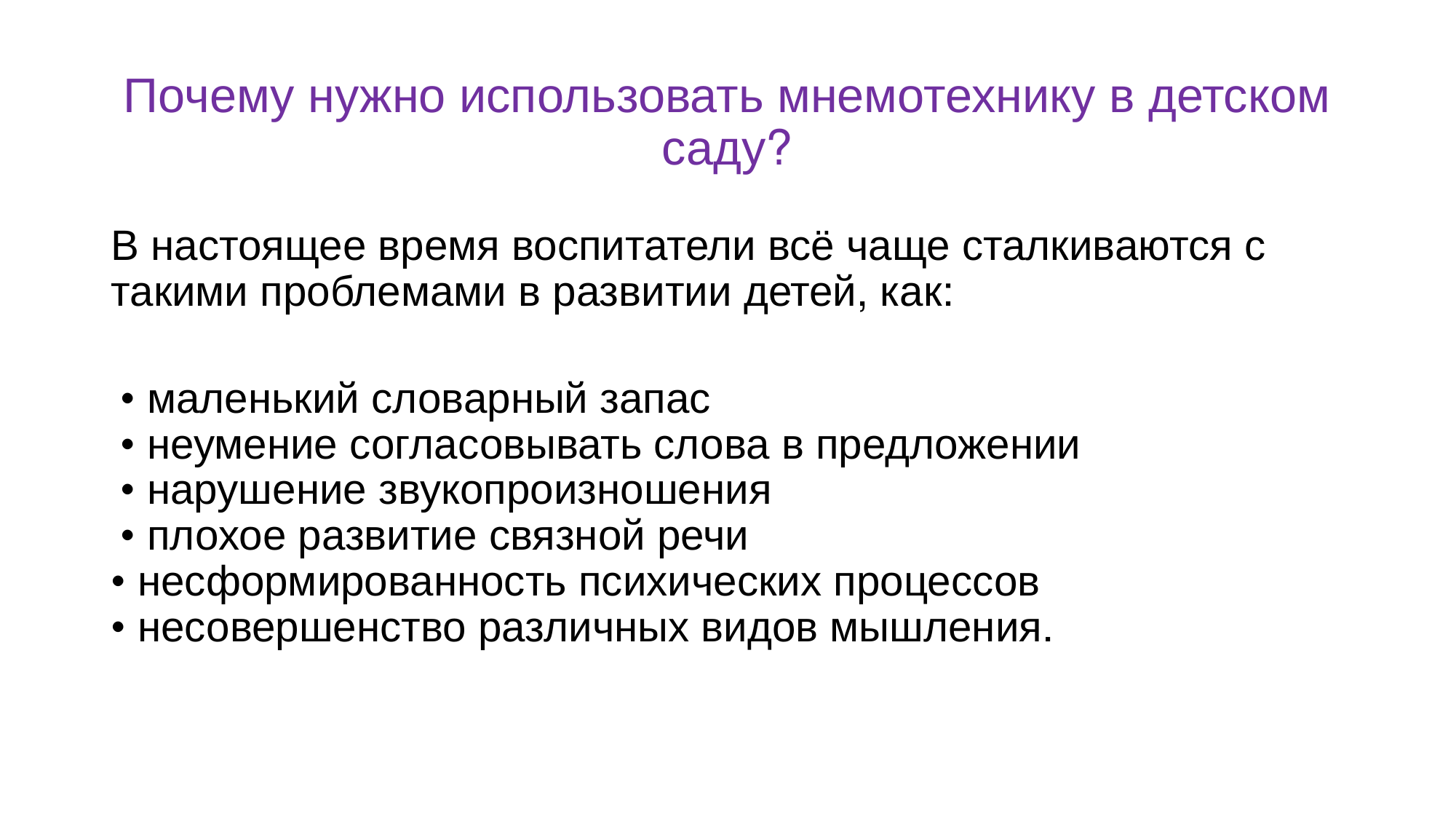

# Почему нужно использовать мнемотехнику в детском саду?
В настоящее время воспитатели всё чаще сталкиваются с такими проблемами в развитии детей, как:
 • маленький словарный запас
 • неумение согласовывать слова в предложении
 • нарушение звукопроизношения
 • плохое развитие связной речи
• несформированность психических процессов
• несовершенство различных видов мышления.